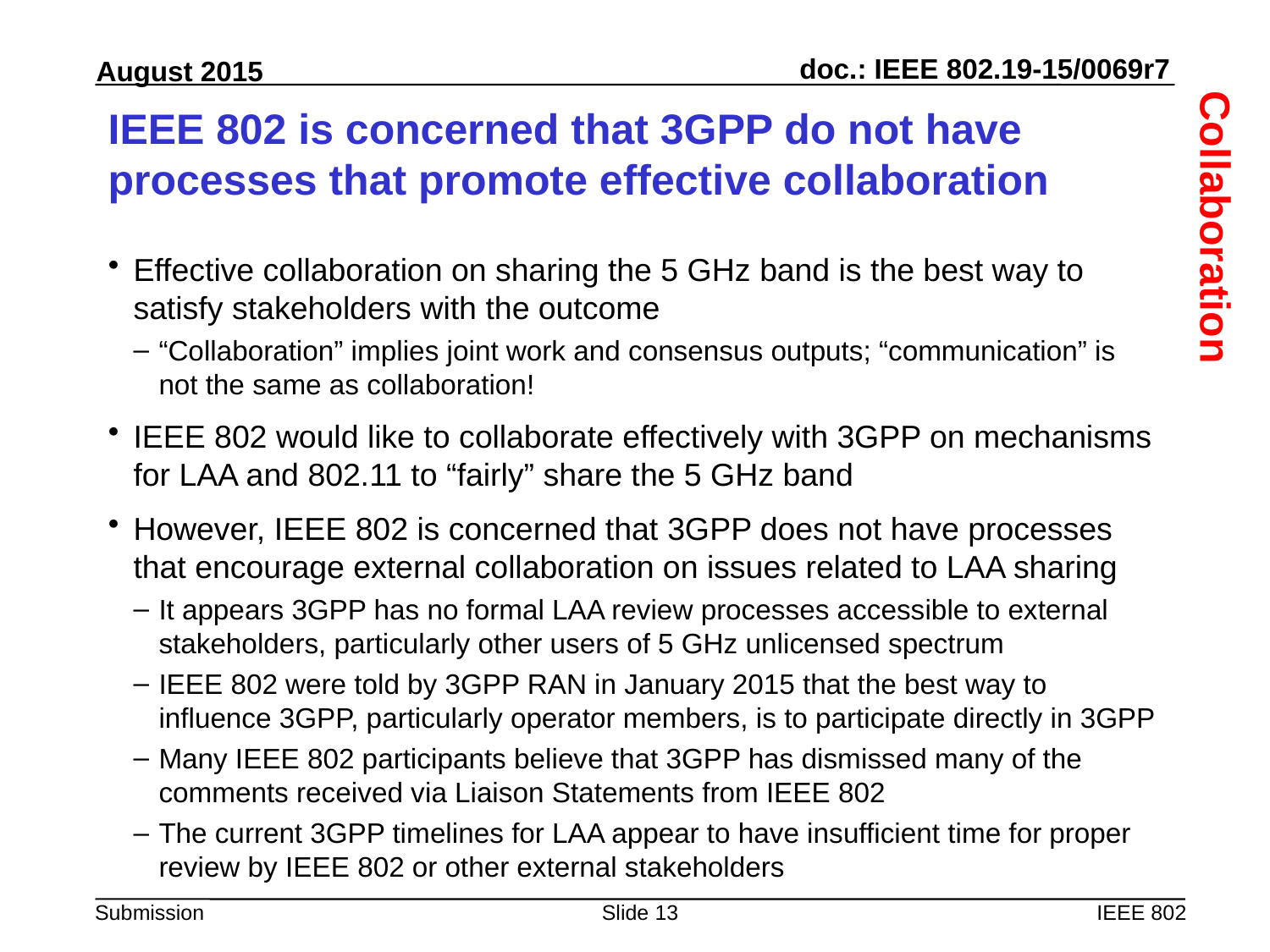

# IEEE 802 is concerned that 3GPP do not have processes that promote effective collaboration
Effective collaboration on sharing the 5 GHz band is the best way to satisfy stakeholders with the outcome
“Collaboration” implies joint work and consensus outputs; “communication” is not the same as collaboration!
IEEE 802 would like to collaborate effectively with 3GPP on mechanisms for LAA and 802.11 to “fairly” share the 5 GHz band
However, IEEE 802 is concerned that 3GPP does not have processes that encourage external collaboration on issues related to LAA sharing
It appears 3GPP has no formal LAA review processes accessible to external stakeholders, particularly other users of 5 GHz unlicensed spectrum
IEEE 802 were told by 3GPP RAN in January 2015 that the best way to influence 3GPP, particularly operator members, is to participate directly in 3GPP
Many IEEE 802 participants believe that 3GPP has dismissed many of the comments received via Liaison Statements from IEEE 802
The current 3GPP timelines for LAA appear to have insufficient time for proper review by IEEE 802 or other external stakeholders

Collaboration
Slide 13
IEEE 802